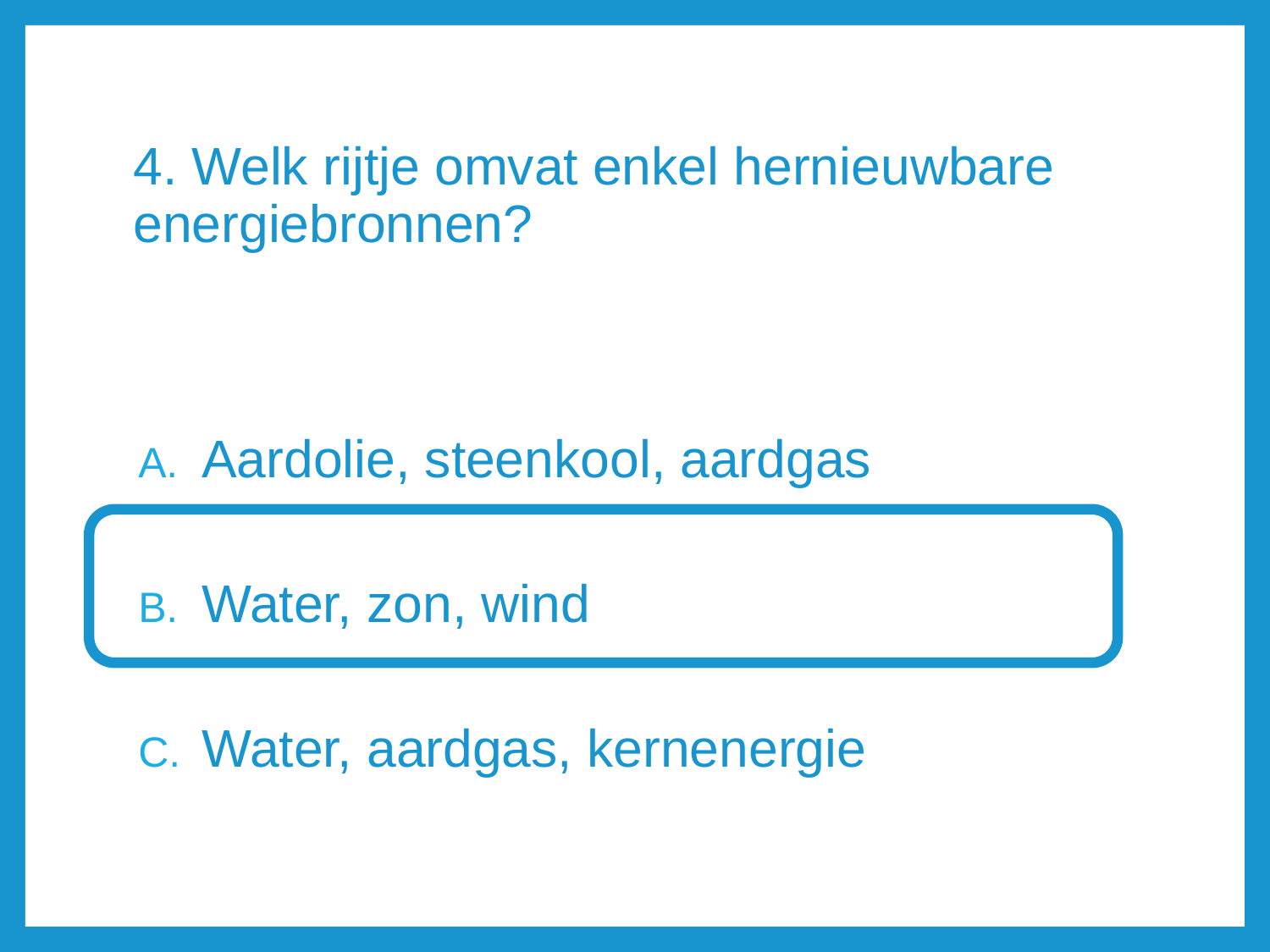

# 4. Welk rijtje omvat enkel hernieuwbare energiebronnen?
Aardolie, steenkool, aardgas
Water, zon, wind
Water, aardgas, kernenergie